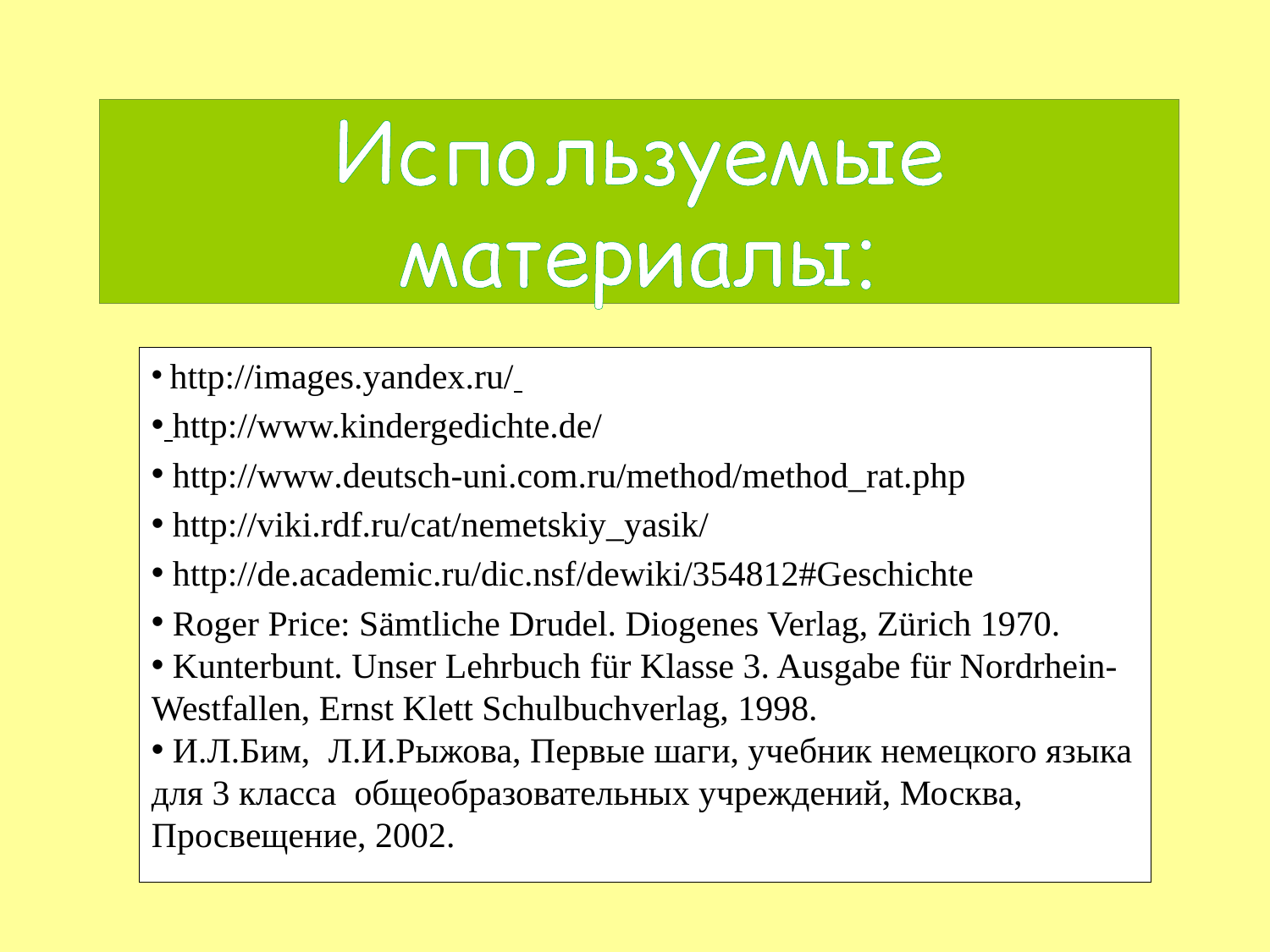

# Используемые материалы:
 http://images.yandex.ru/
 http://www.kindergedichte.de/
 http://www.deutsch-uni.com.ru/method/method_rat.php
 http://viki.rdf.ru/cat/nemetskiy_yasik/
 http://de.academic.ru/dic.nsf/dewiki/354812#Geschichte
 Roger Price: Sämtliche Drudel. Diogenes Verlag, Zürich 1970.
 Kunterbunt. Unser Lehrbuch für Klasse 3. Ausgabe für Nordrhein-Westfallen, Ernst Klett Schulbuchverlag, 1998.
 И.Л.Бим,  Л.И.Рыжова, Первые шаги, учебник немецкого языка для 3 класса  общеобразовательных учреждений, Москва, Просвещение, 2002.